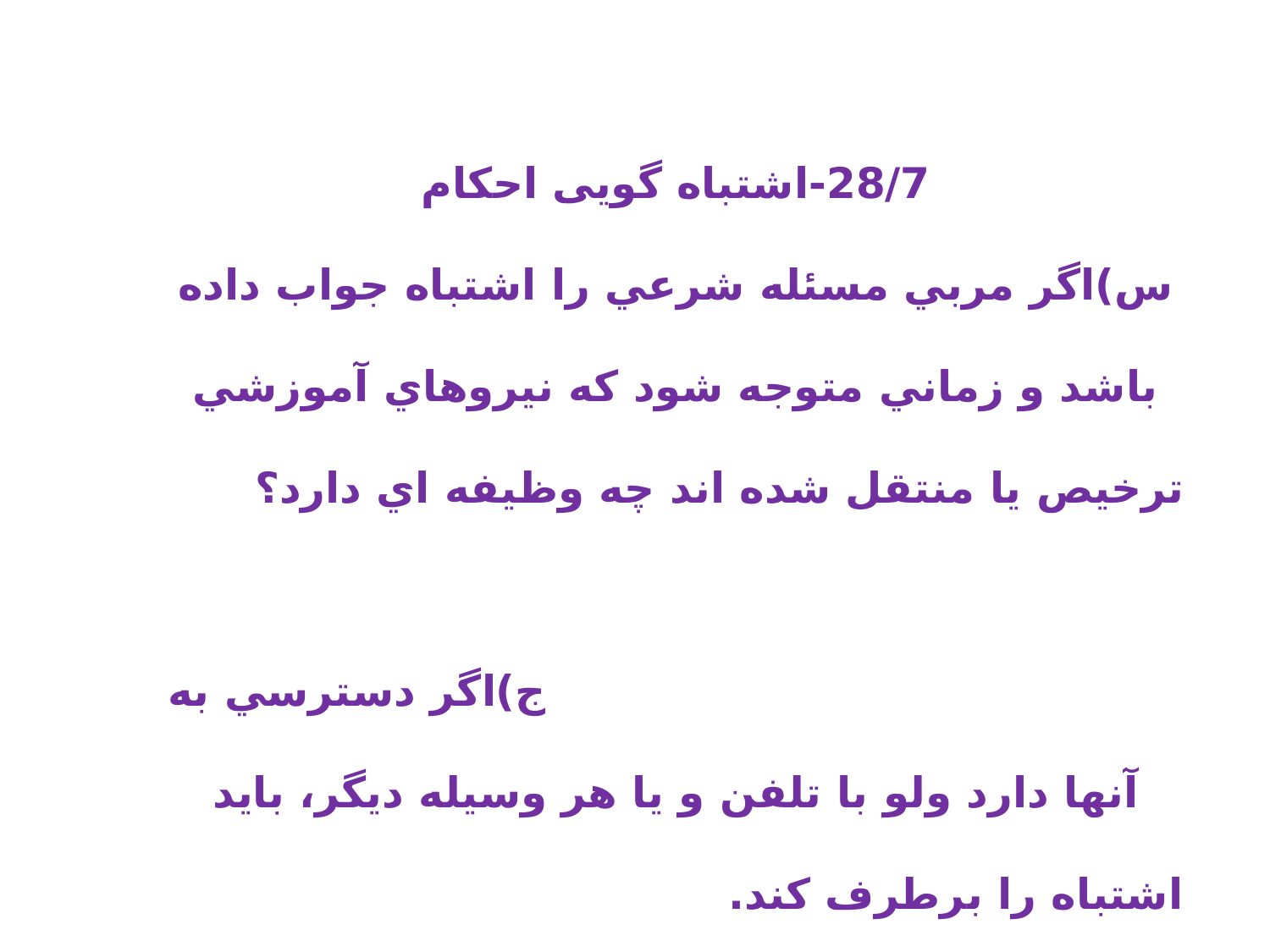

28/7-اشتباه گویی احکام
س)اگر مربي مسئله شرعي را اشتباه جواب داده باشد و زماني متوجه شود كه نيروهاي آموزشي ترخيص يا منتقل شده اند چه وظيفه اي دارد؟                                                                                                                       ج)اگر دسترسي به آنها دارد ولو با تلفن و يا هر وسيله ديگر، بايد اشتباه را برطرف كند.
  (مستفاد از رساله حضرت امام(ره)، مسئله 13)